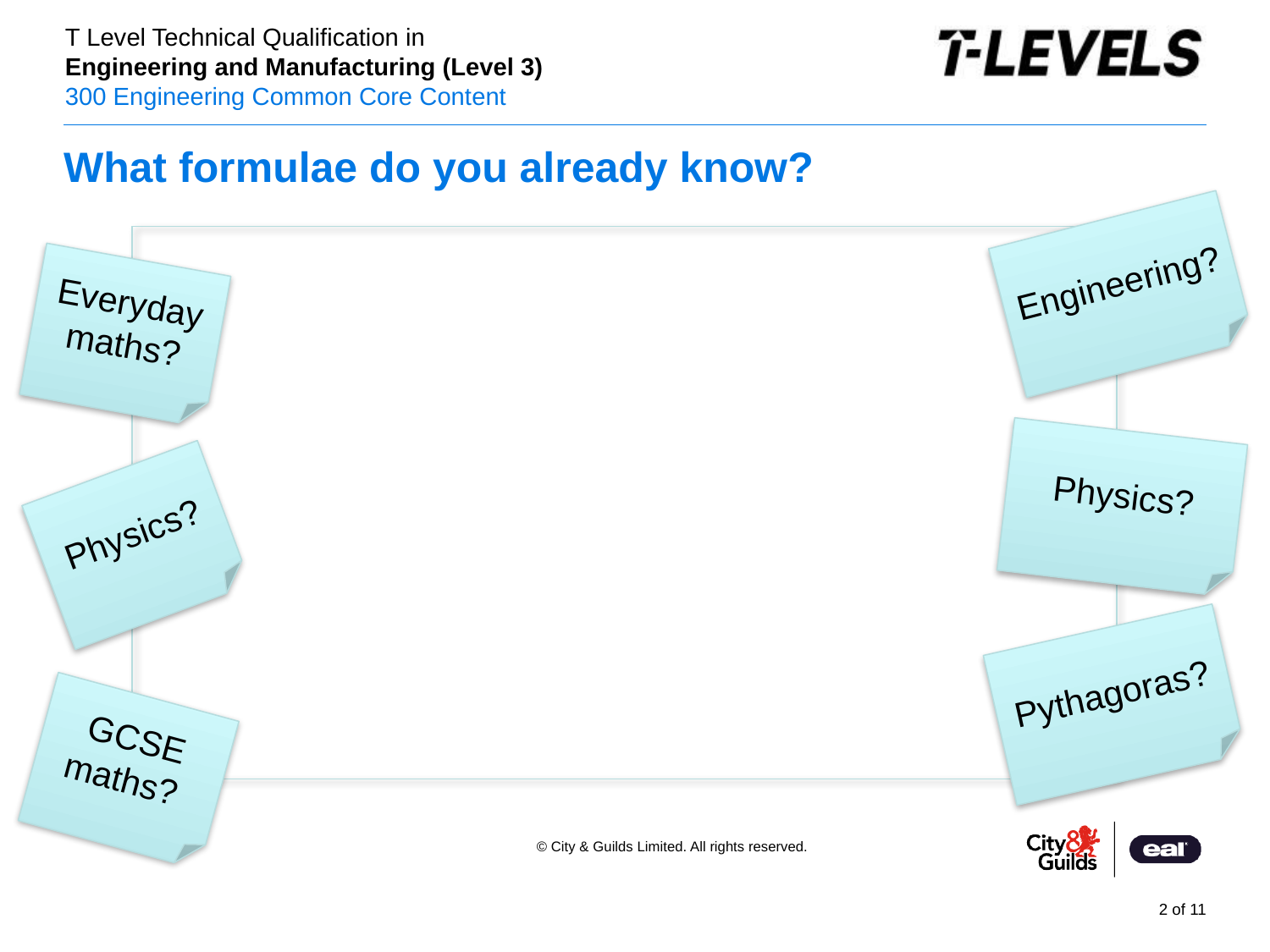

# What formulae do you already know?
Engineering?

Everyday maths?
Physics?
Physics?
Pythagoras?
GCSE maths?